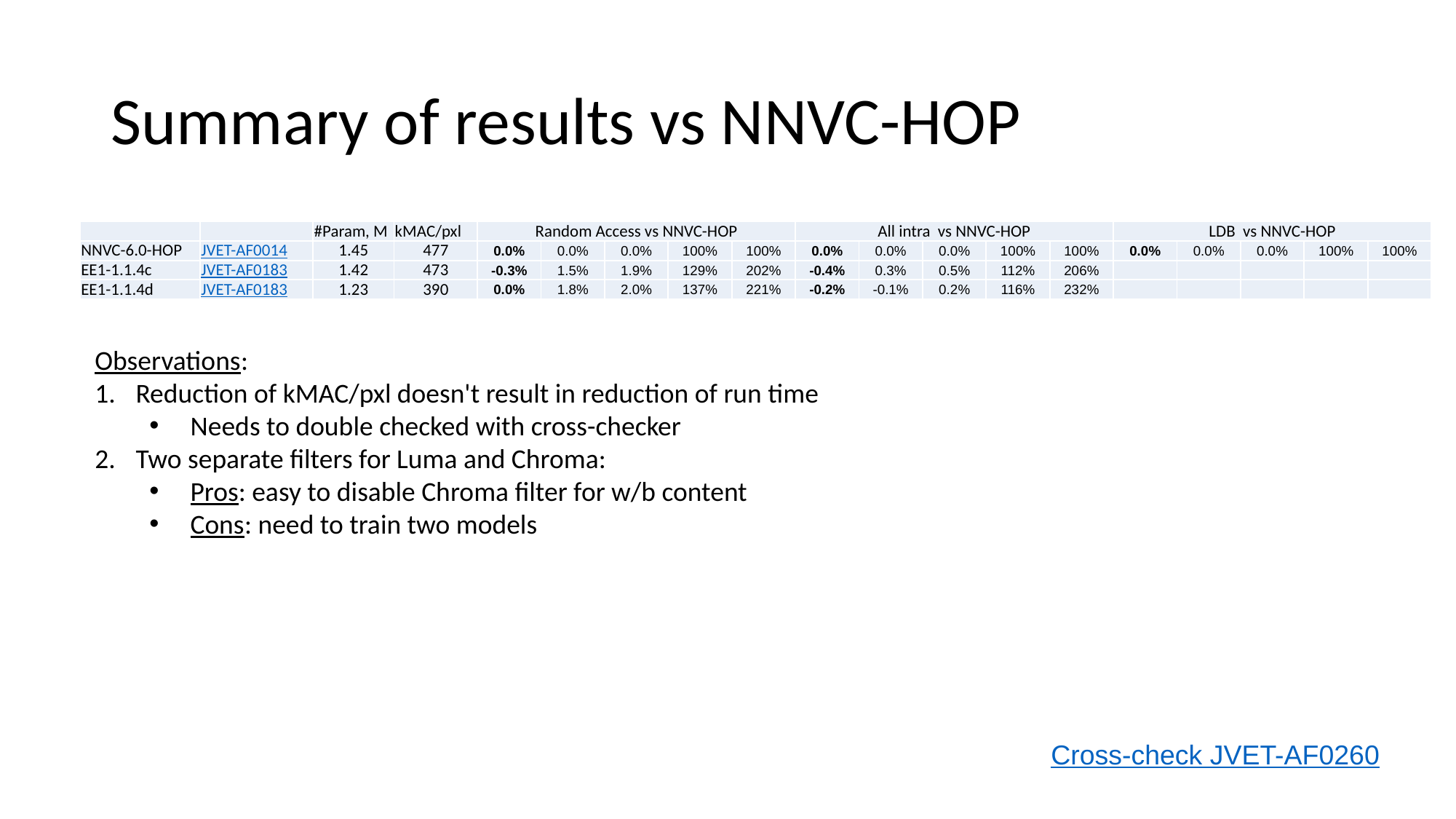

# Summary of results vs NNVC-HOP
|  |  | #Param, M | kMAC/pxl | Random Access vs NNVC-HOP |  |  |  |  | All intra vs NNVC-HOP |  |  |  |  | LDB vs NNVC-HOP |  |  |  |  |
| --- | --- | --- | --- | --- | --- | --- | --- | --- | --- | --- | --- | --- | --- | --- | --- | --- | --- | --- |
| NNVC-6.0-HOP | JVET-AF0014 | 1.45 | 477 | 0.0% | 0.0% | 0.0% | 100% | 100% | 0.0% | 0.0% | 0.0% | 100% | 100% | 0.0% | 0.0% | 0.0% | 100% | 100% |
| EE1-1.1.4c | JVET-AF0183 | 1.42 | 473 | -0.3% | 1.5% | 1.9% | 129% | 202% | -0.4% | 0.3% | 0.5% | 112% | 206% |  |  |  |  |  |
| EE1-1.1.4d | JVET-AF0183 | 1.23 | 390 | 0.0% | 1.8% | 2.0% | 137% | 221% | -0.2% | -0.1% | 0.2% | 116% | 232% |  |  |  |  |  |
Observations:
Reduction of kMAC/pxl doesn't result in reduction of run time
Needs to double checked with cross-checker
Two separate filters for Luma and Chroma:
Pros: easy to disable Chroma filter for w/b content
Cons: need to train two models

Cross-check JVET-AF0260